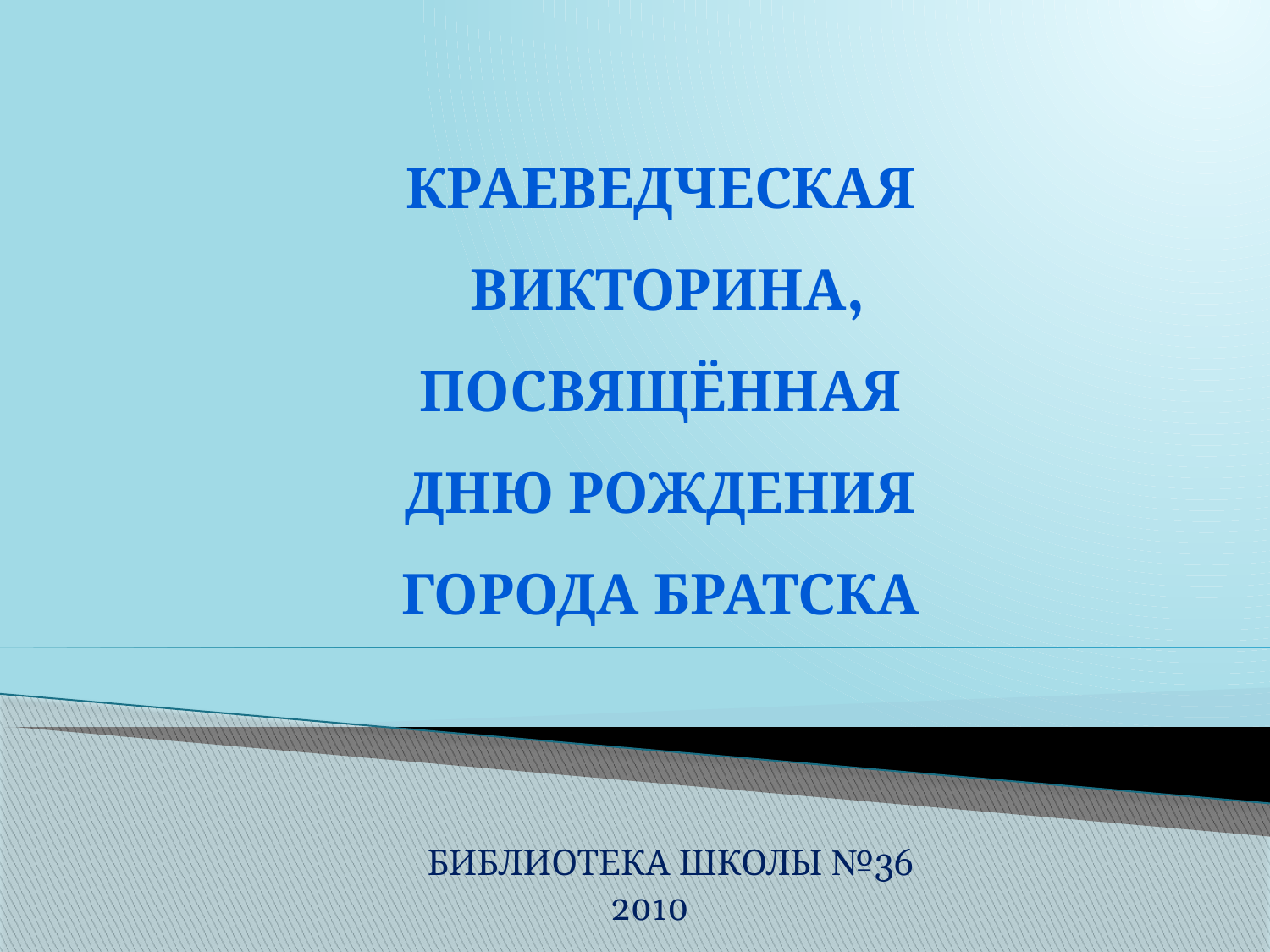

КРАЕВЕДЧЕСКАЯ
  ВИКТОРИНА,
  ПОСВЯЩЁННАЯ
 дню рождения
 ГОРОДА БРАТСКА
    БИБЛИОТЕКА ШКОЛЫ №36
2010